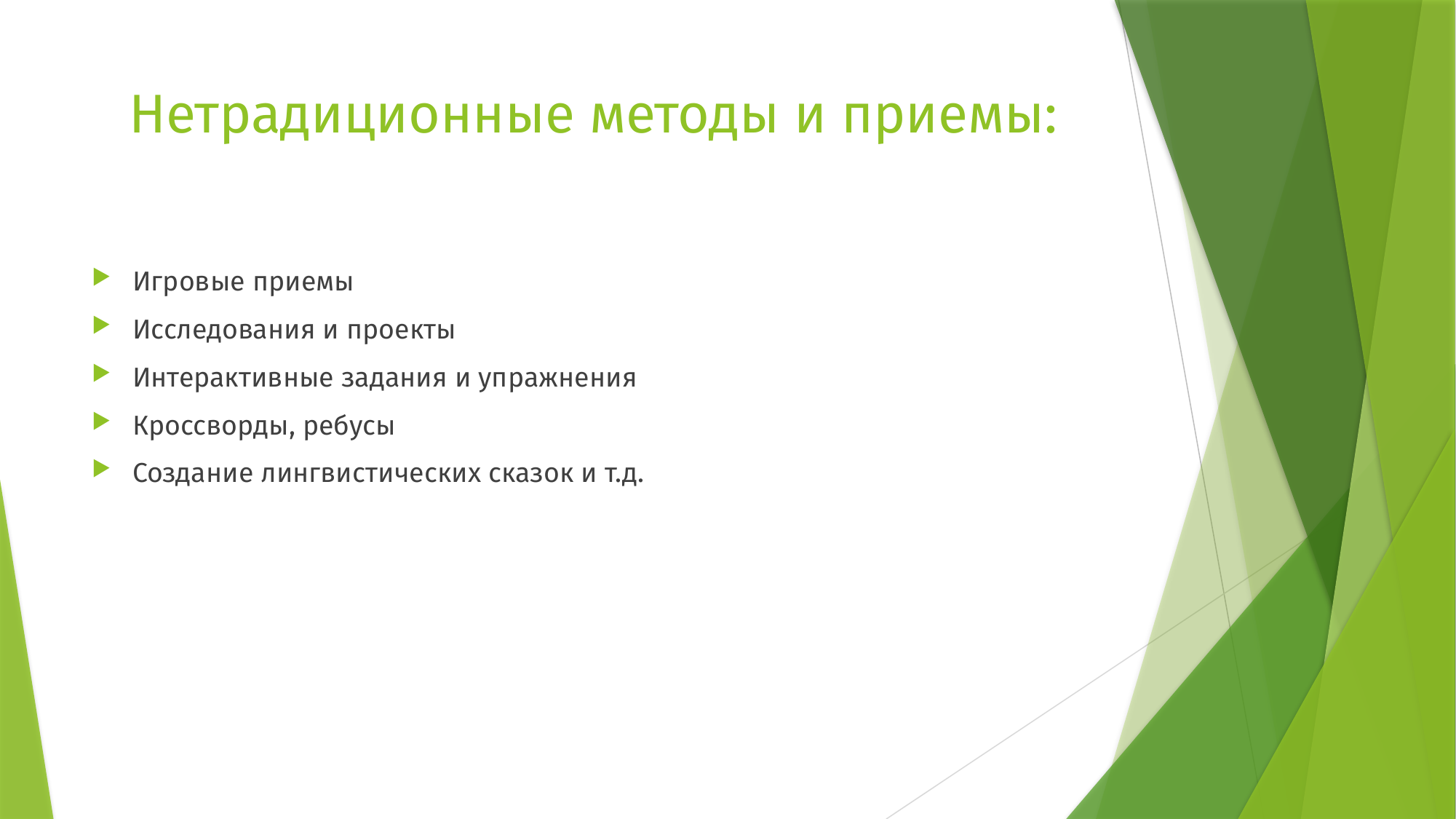

# Нетрадиционные методы и приемы:
Игровые приемы
Исследования и проекты
Интерактивные задания и упражнения
Кроссворды, ребусы
Создание лингвистических сказок и т.д.